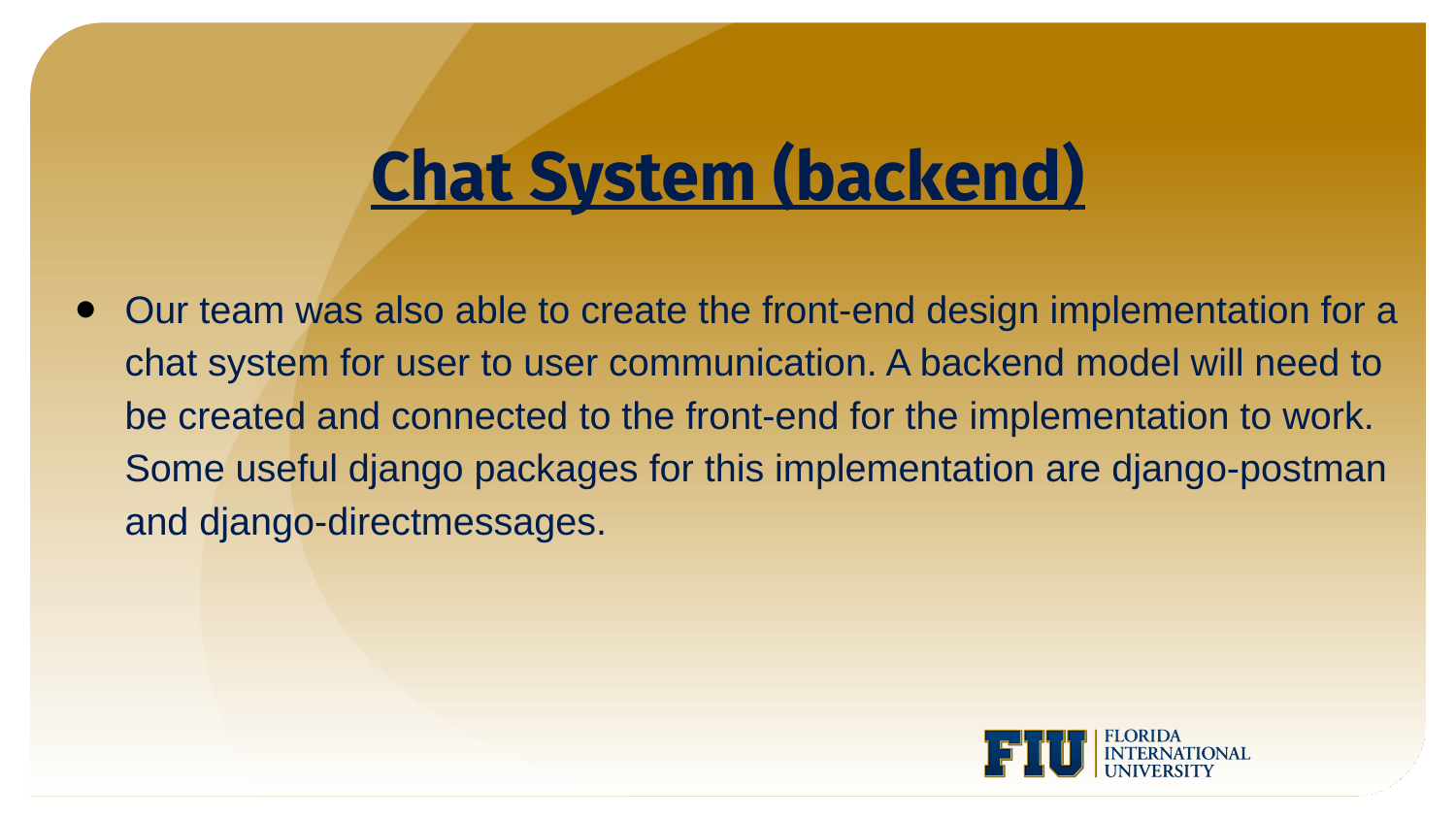

Chat System (backend)
Our team was also able to create the front-end design implementation for a chat system for user to user communication. A backend model will need to be created and connected to the front-end for the implementation to work. Some useful django packages for this implementation are django-postman and django-directmessages.